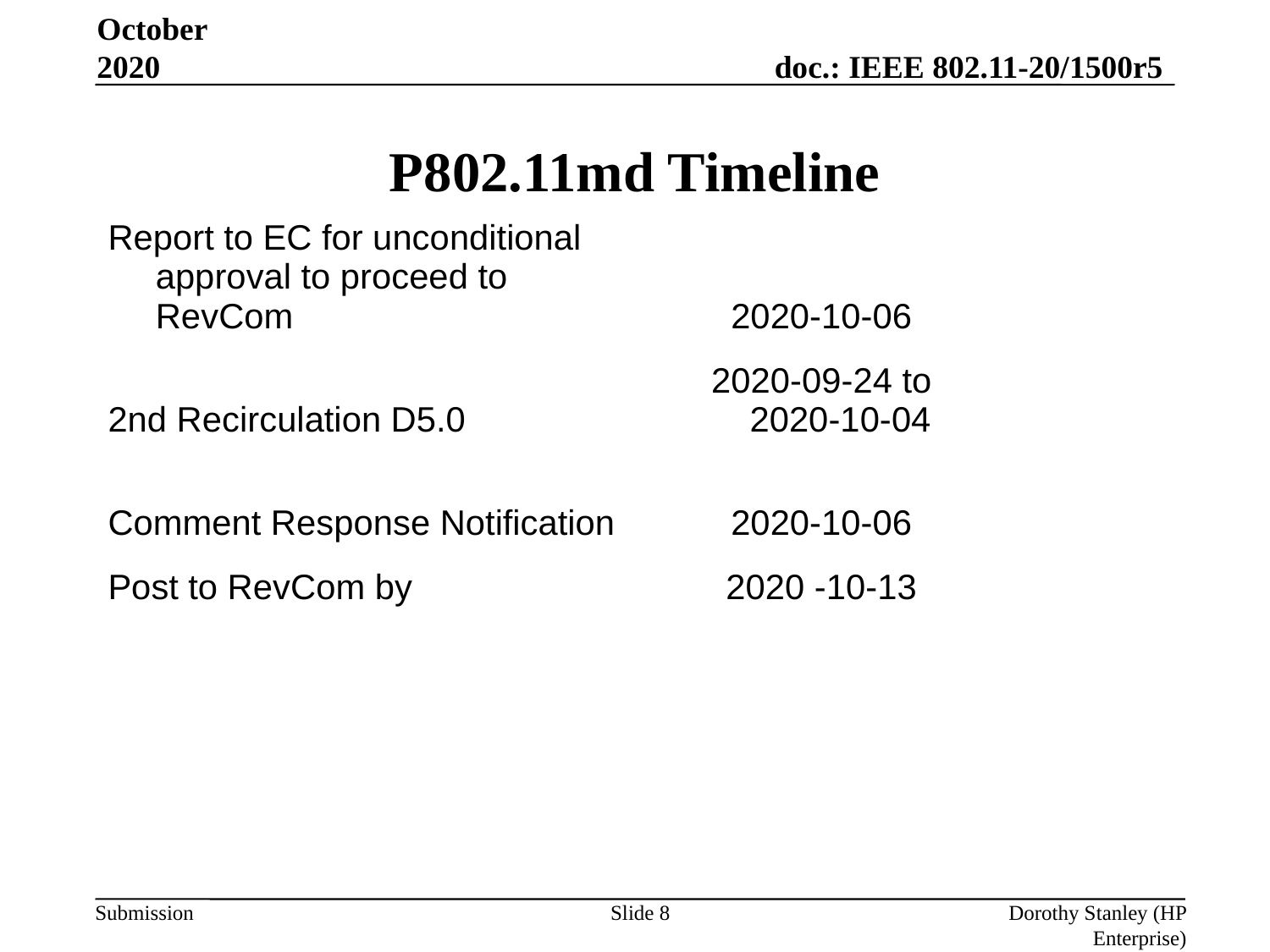

October 2020
# P802.11md Timeline
| Report to EC for unconditional approval to proceed to RevCom | 2020-10-06 |  |
| --- | --- | --- |
| 2nd Recirculation D5.0 | 2020-09-24 to 2020-10-04 |  |
| Comment Response Notification | 2020-10-06 |  |
| Post to RevCom by | 2020 -10-13 |  |
|  |  |  |
Slide 8
Dorothy Stanley (HP Enterprise)